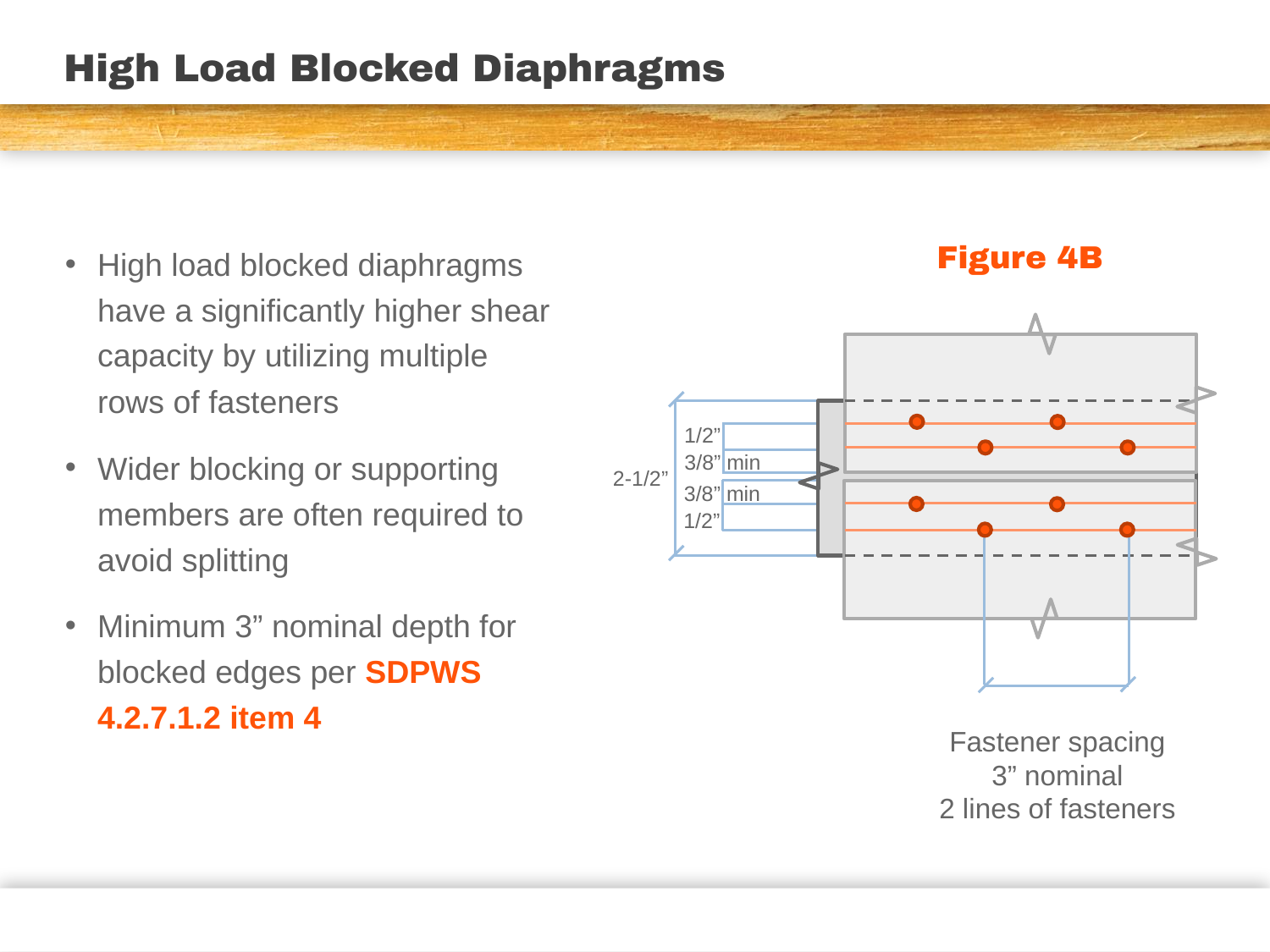

# High Load Blocked Diaphragms
High load blocked diaphragms have a significantly higher shear capacity by utilizing multiple rows of fasteners
Wider blocking or supporting members are often required to avoid splitting
Minimum 3” nominal depth for blocked edges per SDPWS 4.2.7.1.2 item 4
Figure 4B

1/2”

3/8” min

2-1/2”

3/8” min

1/2”

Fastener spacing
3” nominal
2 lines of fasteners